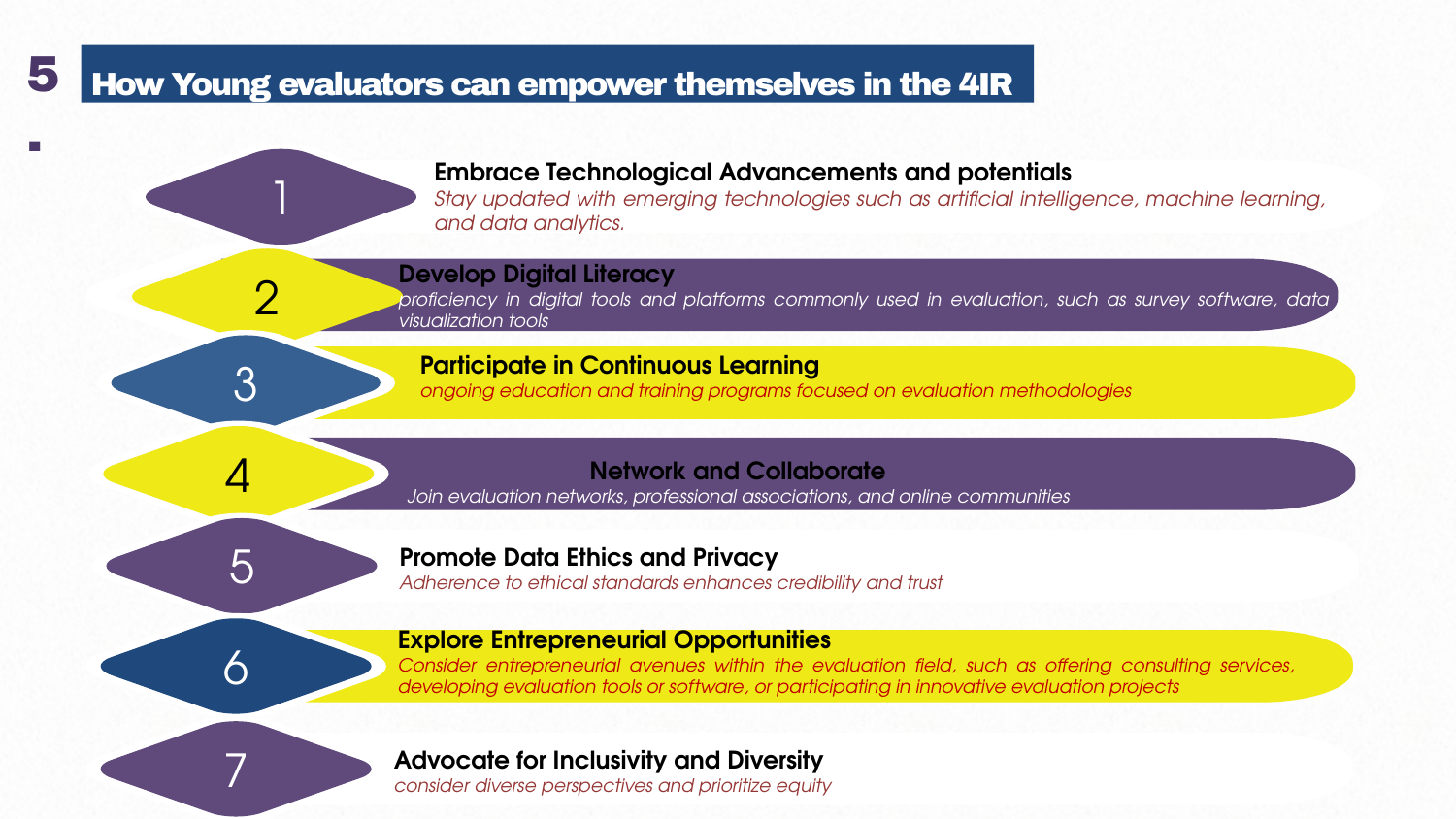

5.
How Young evaluators can empower themselves in the 4IR

Embrace Technological Advancements and potentials
Stay updated with emerging technologies such as artificial intelligence, machine learning, and data analytics.
1

Develop Digital Literacy
proficiency in digital tools and platforms commonly used in evaluation, such as survey software, data visualization tools
2

3
Participate in Continuous Learning
ongoing education and training programs focused on evaluation methodologies

4

Network and Collaborate
Join evaluation networks, professional associations, and online communities

5

Promote Data Ethics and Privacy
Adherence to ethical standards enhances credibility and trust

Explore Entrepreneurial Opportunities
Consider entrepreneurial avenues within the evaluation field, such as offering consulting services, developing evaluation tools or software, or participating in innovative evaluation projects
6

7

Advocate for Inclusivity and Diversity
consider diverse perspectives and prioritize equity